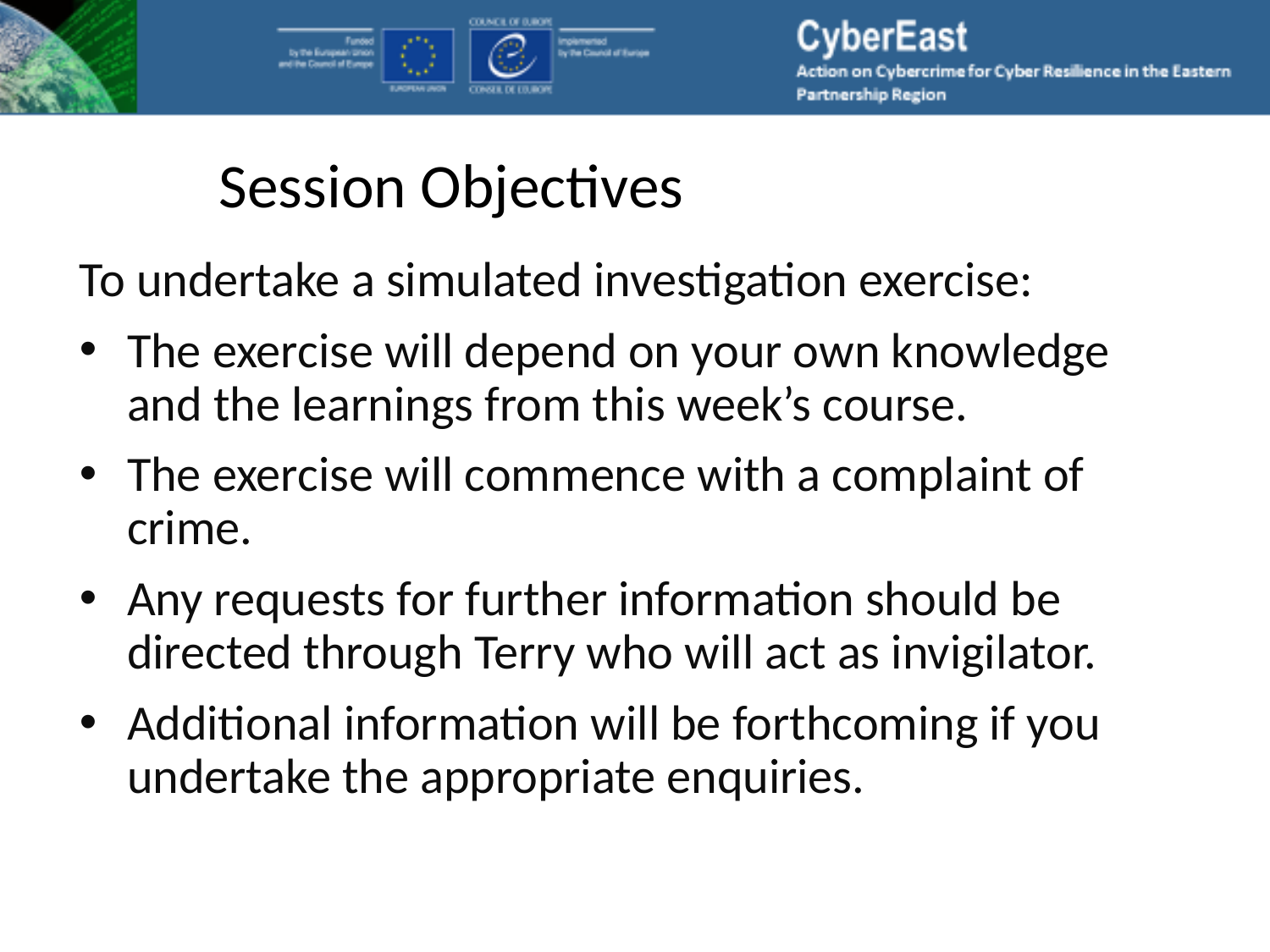

# Session Objectives
To undertake a simulated investigation exercise:
The exercise will depend on your own knowledge and the learnings from this week’s course.
The exercise will commence with a complaint of crime.
Any requests for further information should be directed through Terry who will act as invigilator.
Additional information will be forthcoming if you undertake the appropriate enquiries.